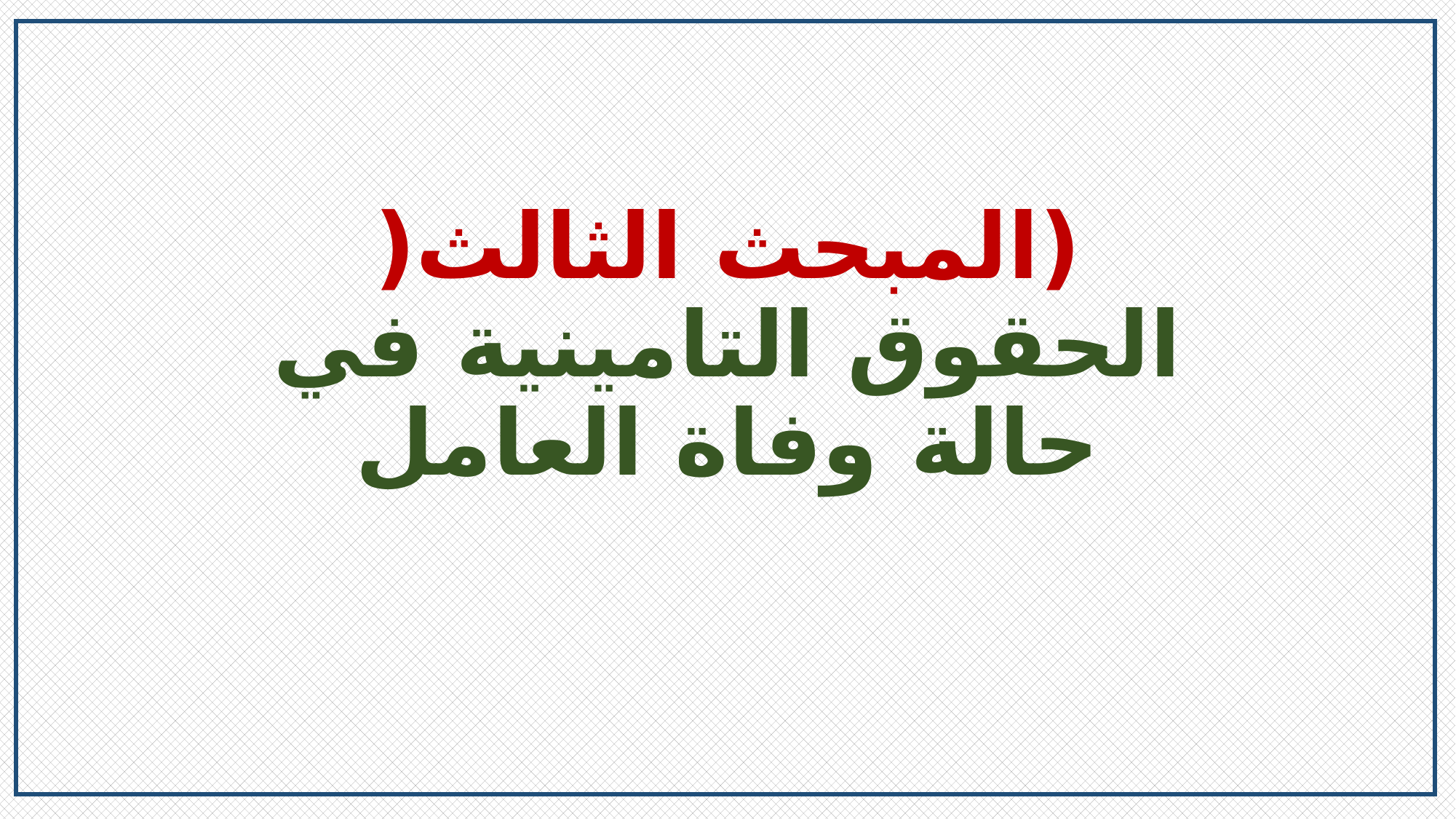

# (المبحث الثالث( الحقوق التامينية في حالة وفاة العامل